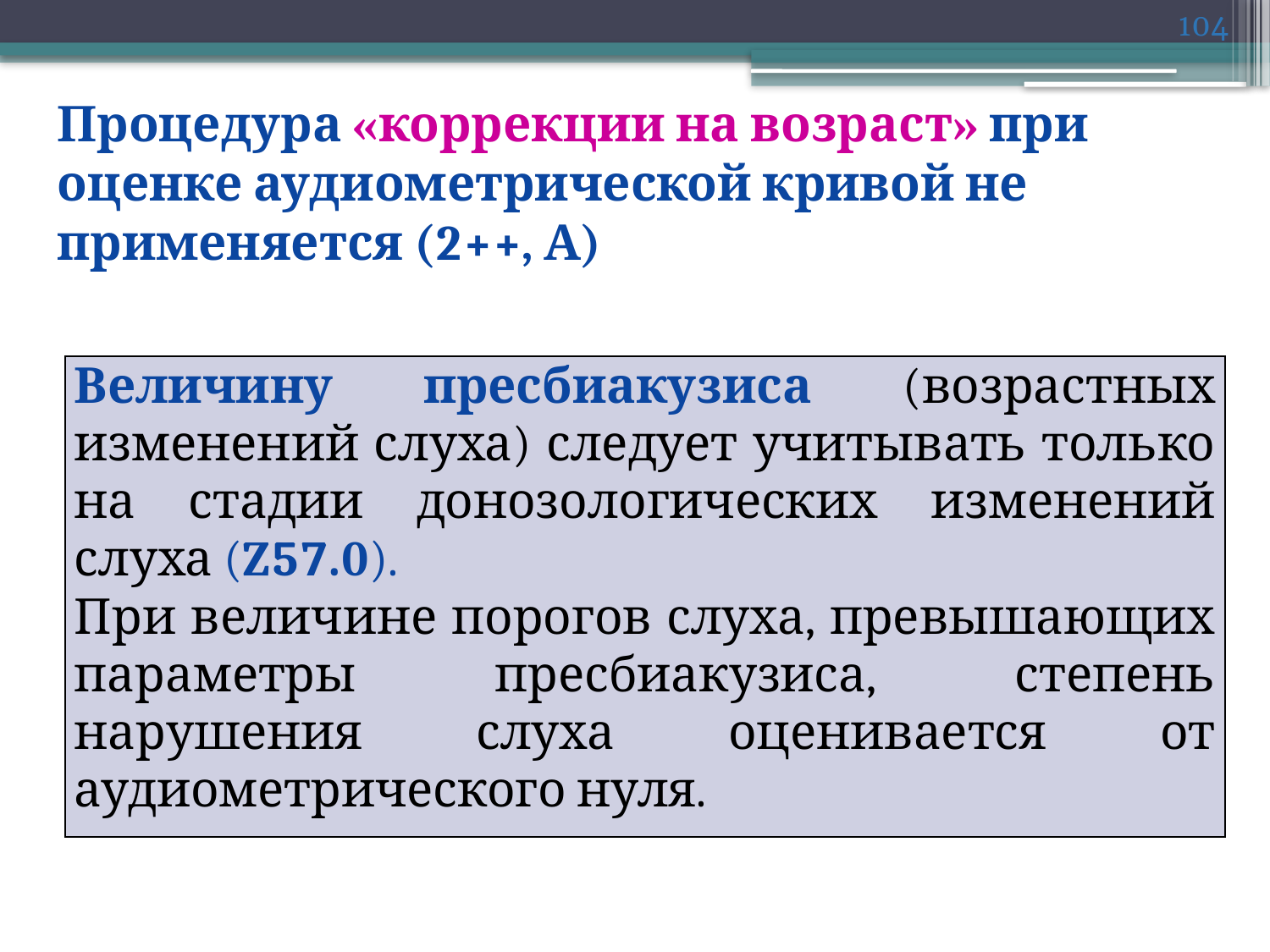

104
Процедура «коррекции на возраст» при оценке аудиометрической кривой не применяется (2++, А)
| Величину пресбиакузиса (возрастных изменений слуха) следует учитывать только на стадии донозологических изменений слуха (Z57.0). При величине порогов слуха, превышающих параметры пресбиакузиса, степень нарушения слуха оценивается от аудиометрического нуля. |
| --- |